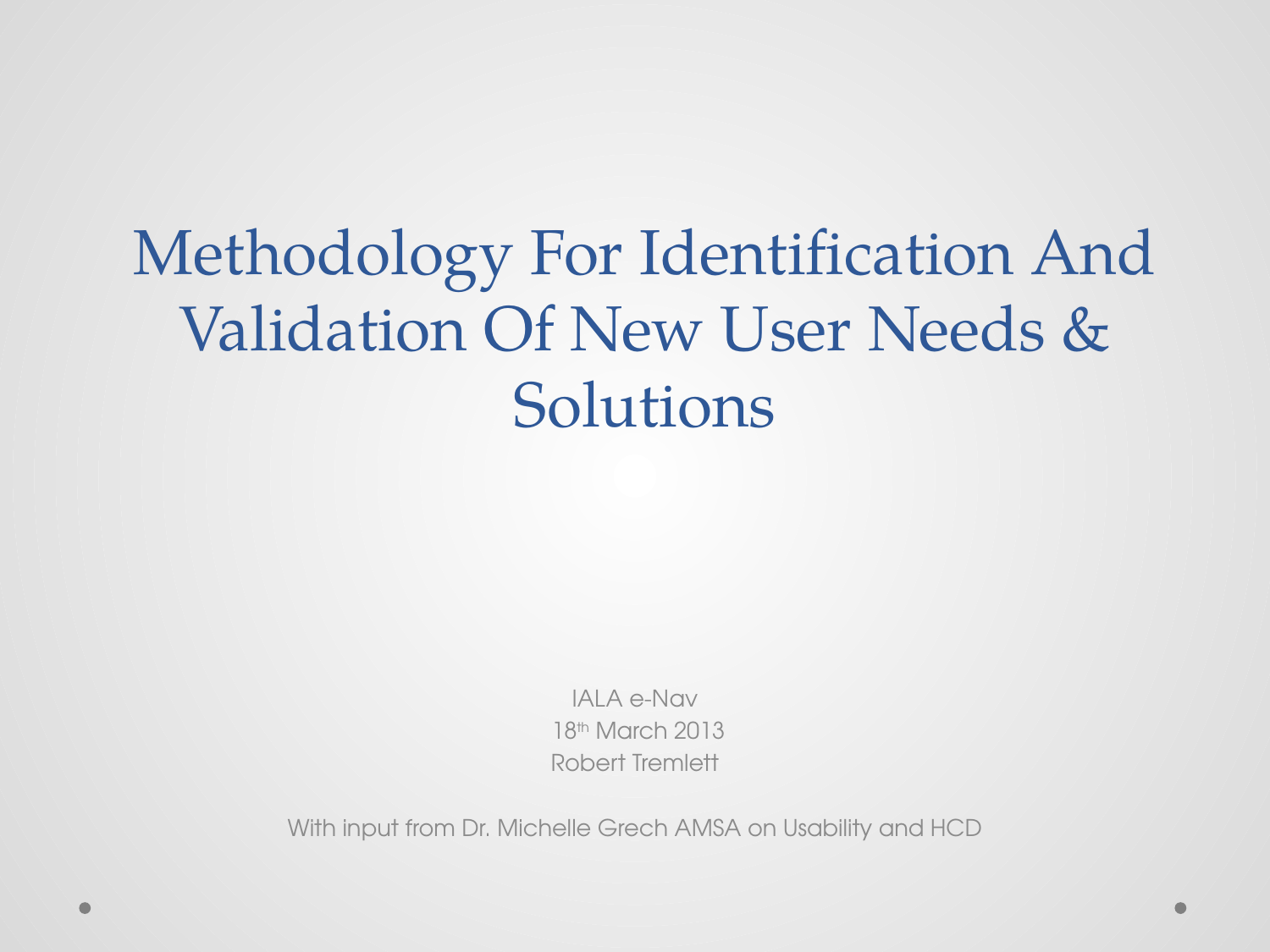

# Methodology For Identification And Validation Of New User Needs & Solutions

IALA e-Nav
 18th March 2013
Robert Tremlett

With input from Dr. Michelle Grech AMSA on Usability and HCD